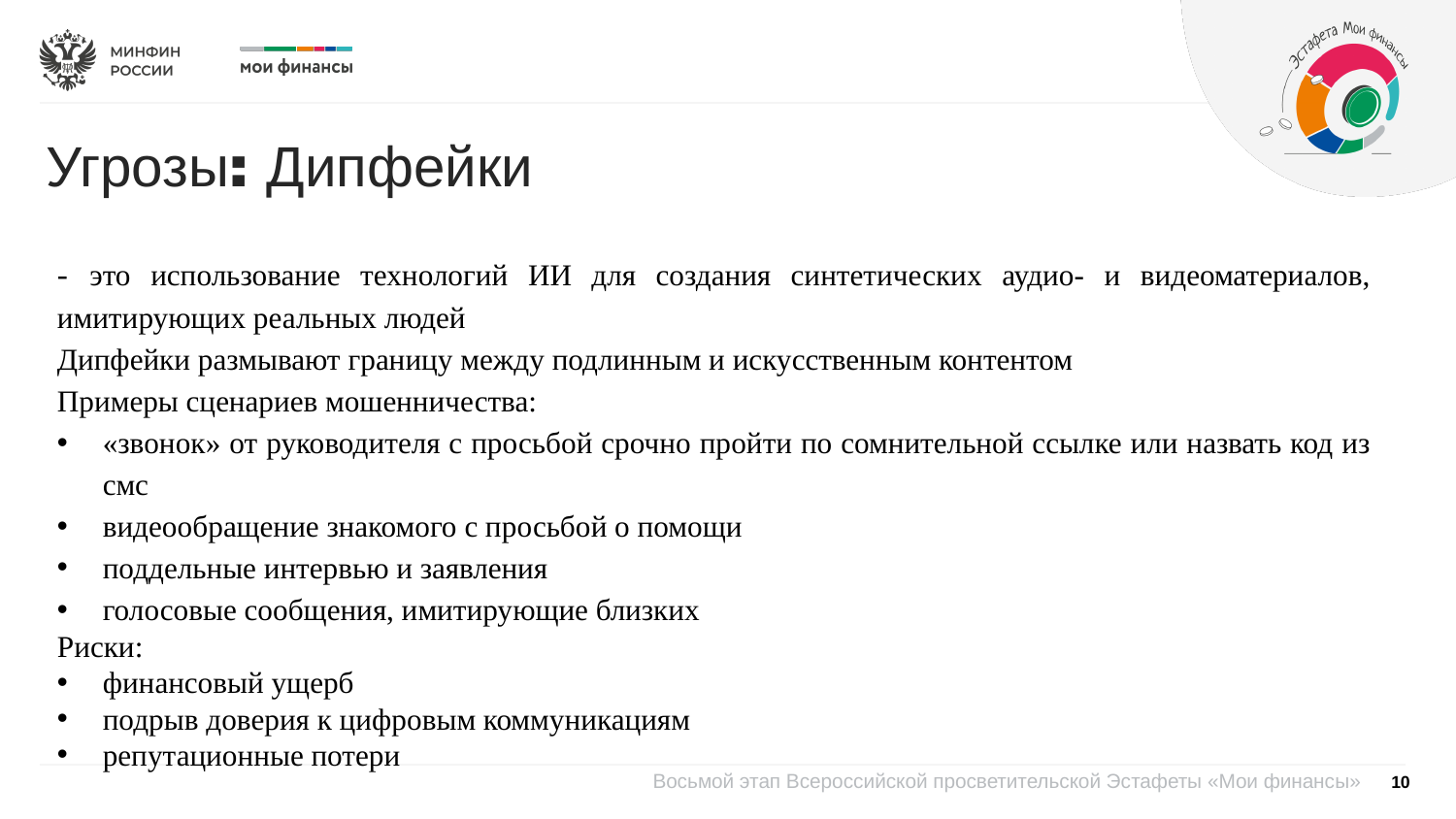

Угрозы: Дипфейки
- это использование технологий ИИ для создания синтетических аудио- и видеоматериалов, имитирующих реальных людей
Дипфейки размывают границу между подлинным и искусственным контентом
Примеры сценариев мошенничества:
«звонок» от руководителя с просьбой срочно пройти по сомнительной ссылке или назвать код из смс
видеообращение знакомого с просьбой о помощи
поддельные интервью и заявления
голосовые сообщения, имитирующие близких
Риски:
финансовый ущерб
подрыв доверия к цифровым коммуникациям
репутационные потери
10